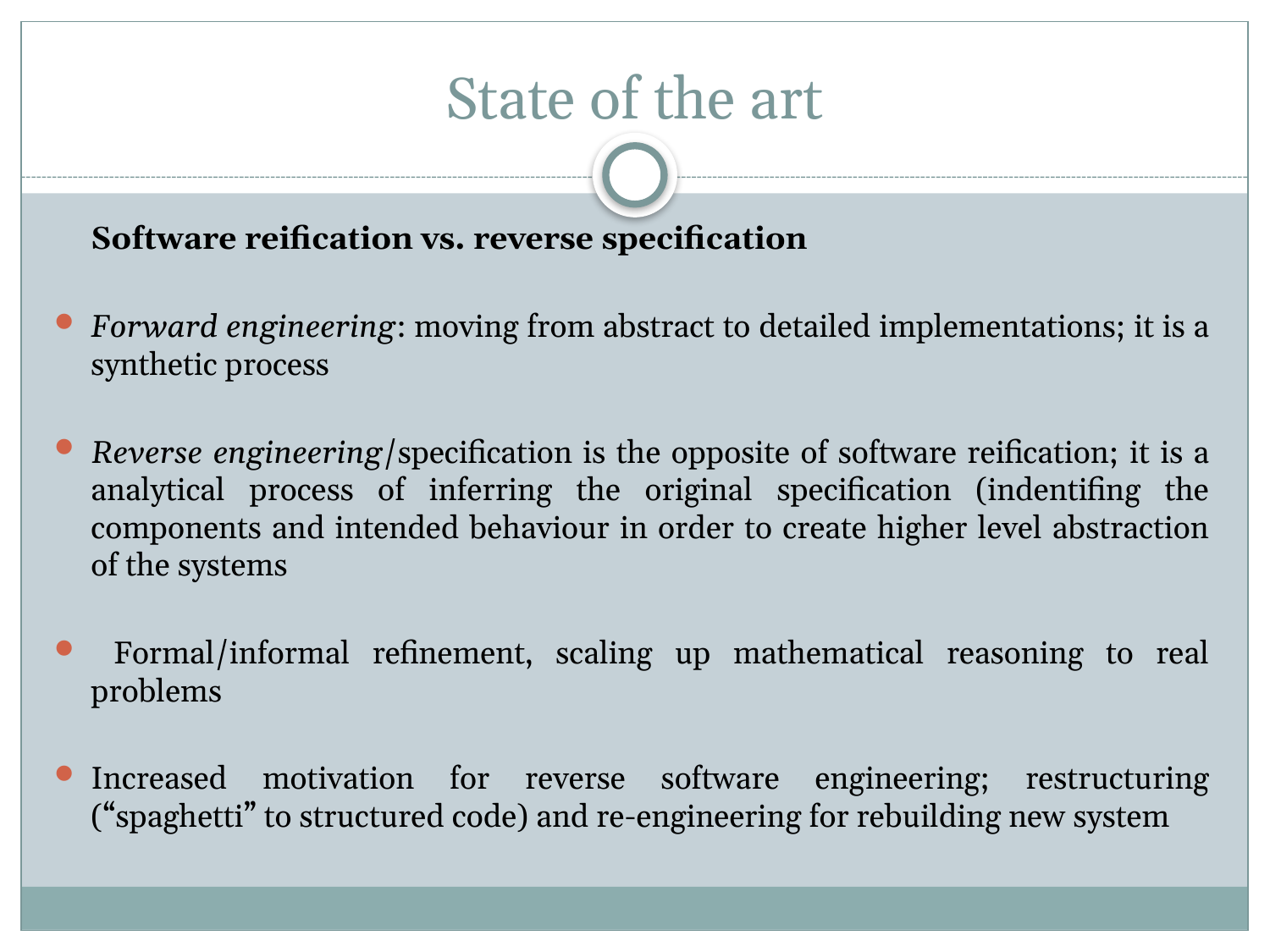

# State of the art
	Software reification vs. reverse specification

Forward engineering: moving from abstract to detailed implementations; it is a synthetic process

Reverse engineering/specification is the opposite of software reification; it is a analytical process of inferring the original specification (indentifing the components and intended behaviour in order to create higher level abstraction of the systems

 Formal/informal refinement, scaling up mathematical reasoning to real problems

Increased motivation for reverse software engineering; restructuring (“spaghetti” to structured code) and re-engineering for rebuilding new system